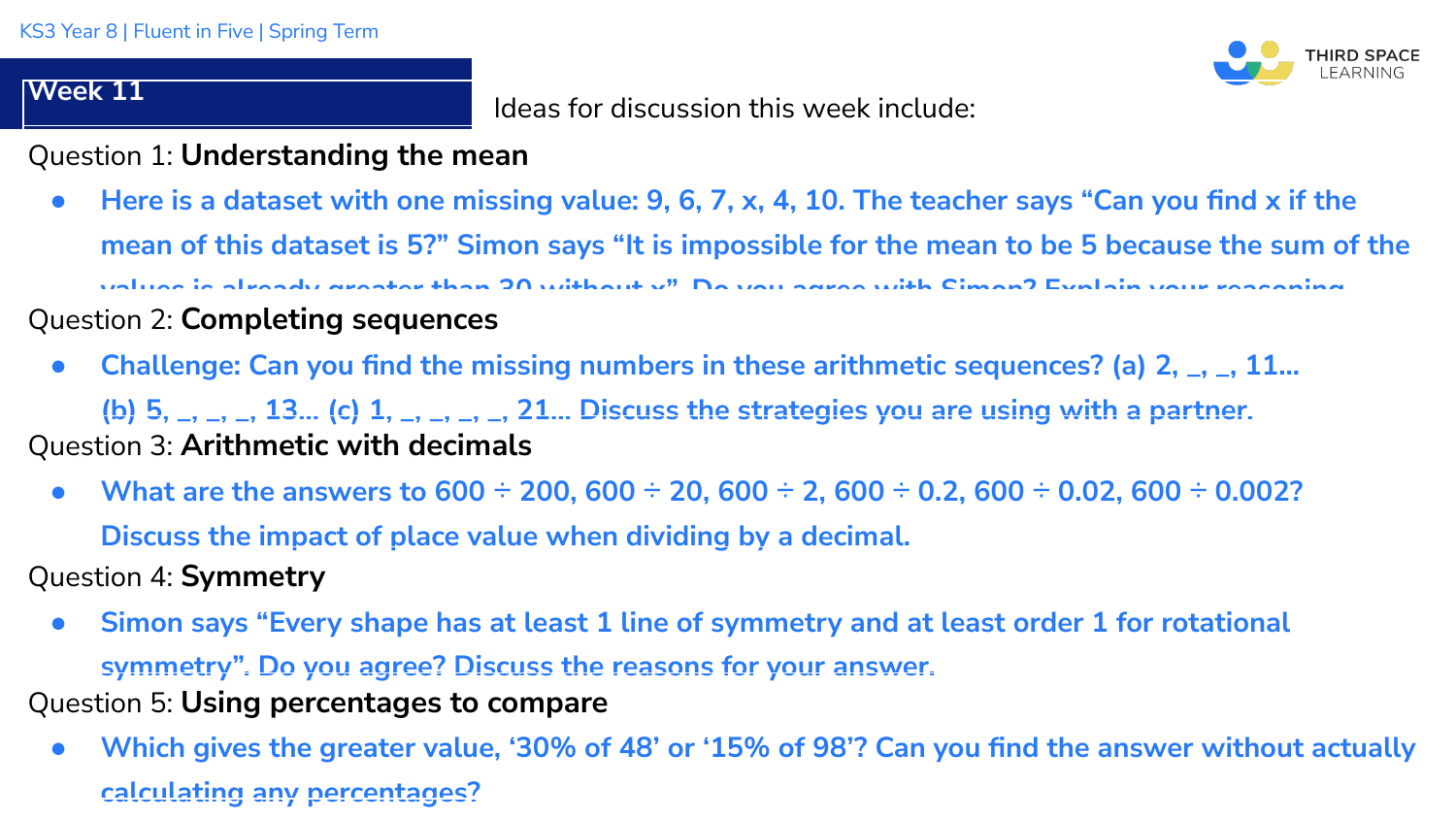

Week 11
| Ideas for discussion this week include: |
| --- |
| Question 1: Understanding the mean Here is a dataset with one missing value: 9, 6, 7, x, 4, 10. The teacher says “Can you find x if the mean of this dataset is 5?” Simon says “It is impossible for the mean to be 5 because the sum of the values is already greater than 30 without x”. Do you agree with Simon? Explain your reasoning. |
| Question 2: Completing sequences Challenge: Can you find the missing numbers in these arithmetic sequences? (a) 2, \_, \_, 11… (b) 5, \_, \_, \_, 13… (c) 1, \_, \_, \_, \_, 21… Discuss the strategies you are using with a partner. |
| Question 3: Arithmetic with decimals What are the answers to 600 ÷ 200, 600 ÷ 20, 600 ÷ 2, 600 ÷ 0.2, 600 ÷ 0.02, 600 ÷ 0.002? Discuss the impact of place value when dividing by a decimal. |
| Question 4: Symmetry Simon says “Every shape has at least 1 line of symmetry and at least order 1 for rotational symmetry”. Do you agree? Discuss the reasons for your answer. |
| Question 5: Using percentages to compare Which gives the greater value, ‘30% of 48’ or ‘15% of 98’? Can you find the answer without actually calculating any percentages? |